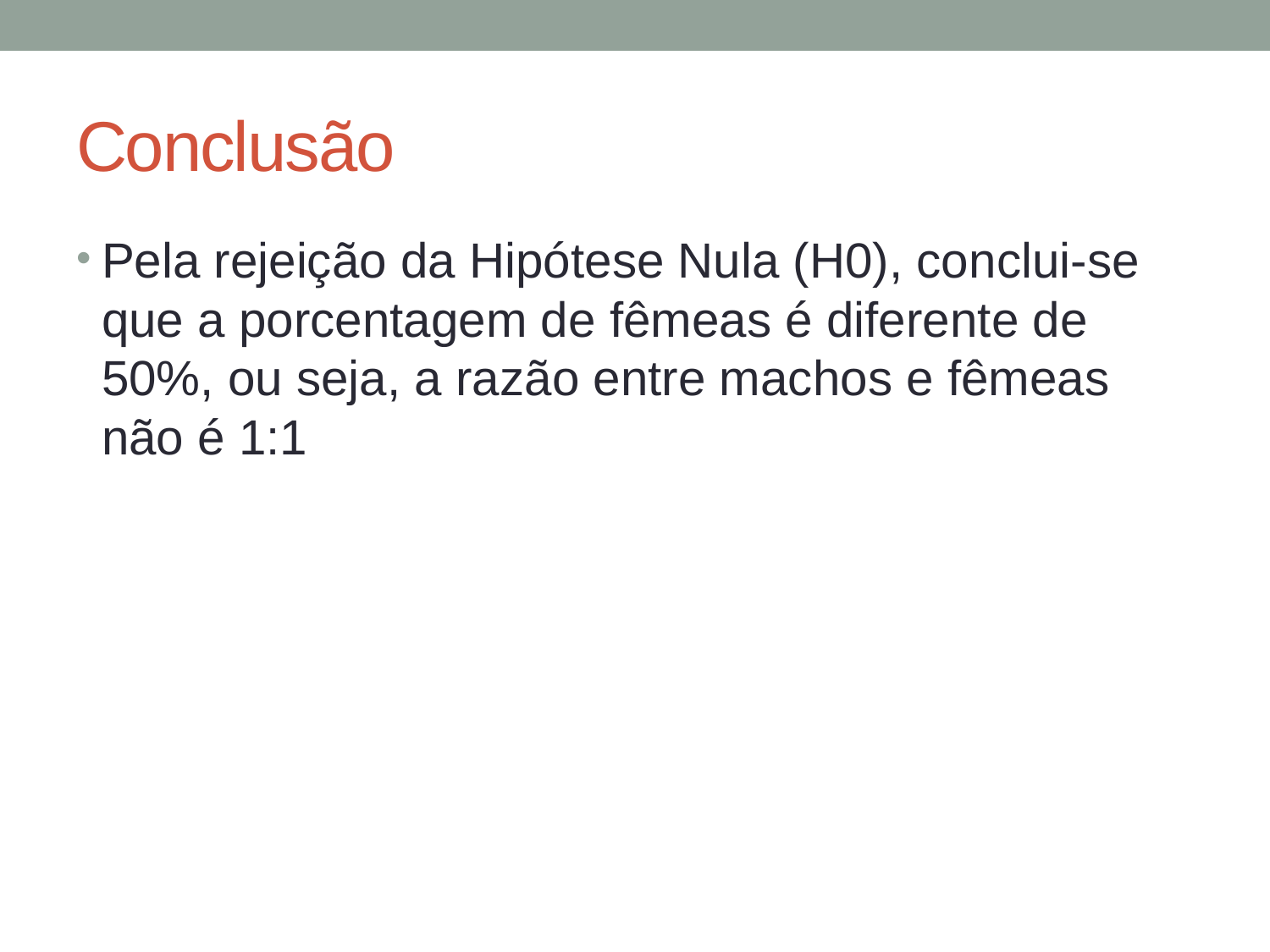

# Conclusão
Pela rejeição da Hipótese Nula (H0), conclui-se que a porcentagem de fêmeas é diferente de 50%, ou seja, a razão entre machos e fêmeas não é 1:1